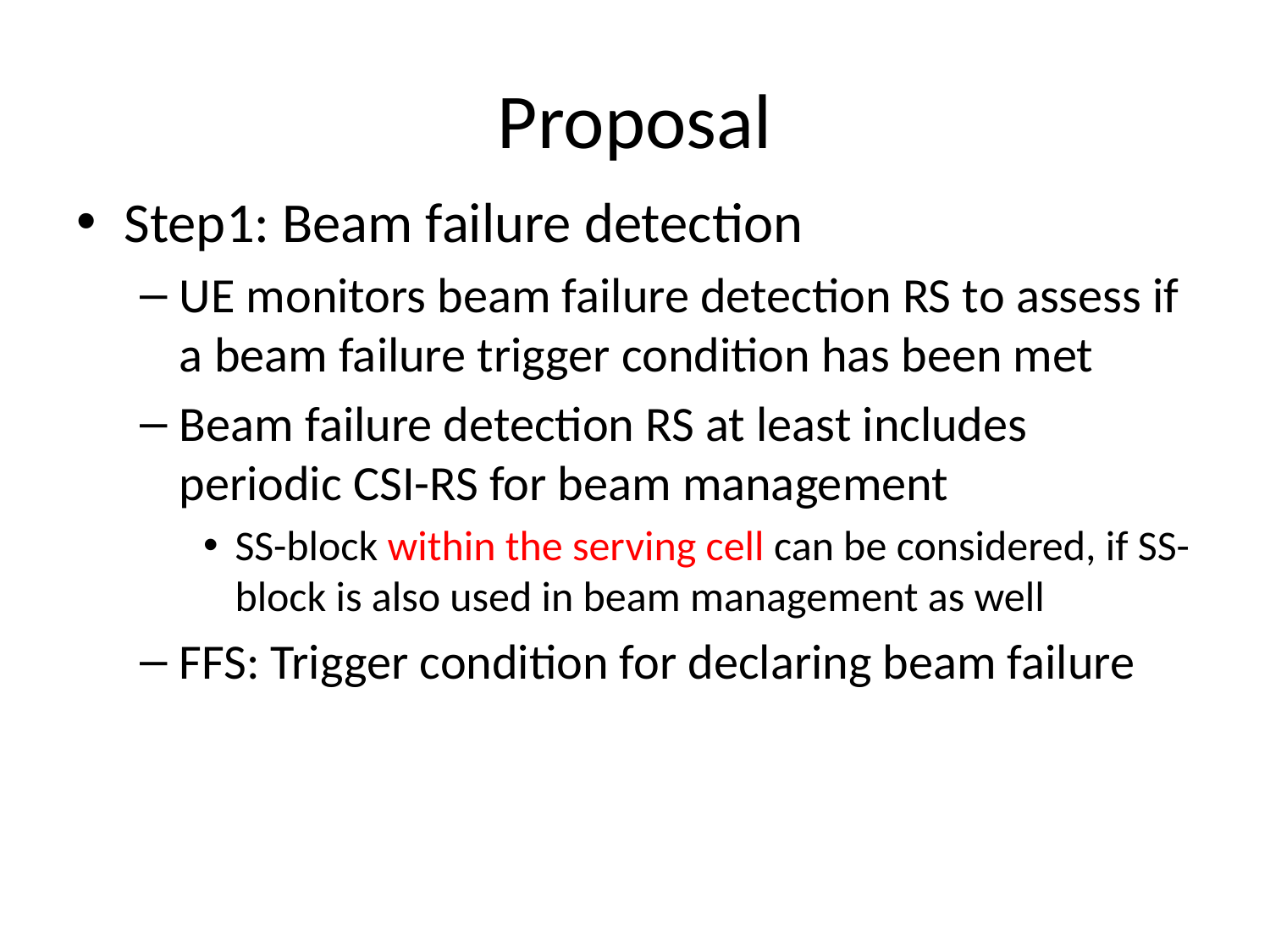

# Proposal
Step1: Beam failure detection
UE monitors beam failure detection RS to assess if a beam failure trigger condition has been met
Beam failure detection RS at least includes periodic CSI-RS for beam management
SS-block within the serving cell can be considered, if SS-block is also used in beam management as well
FFS: Trigger condition for declaring beam failure